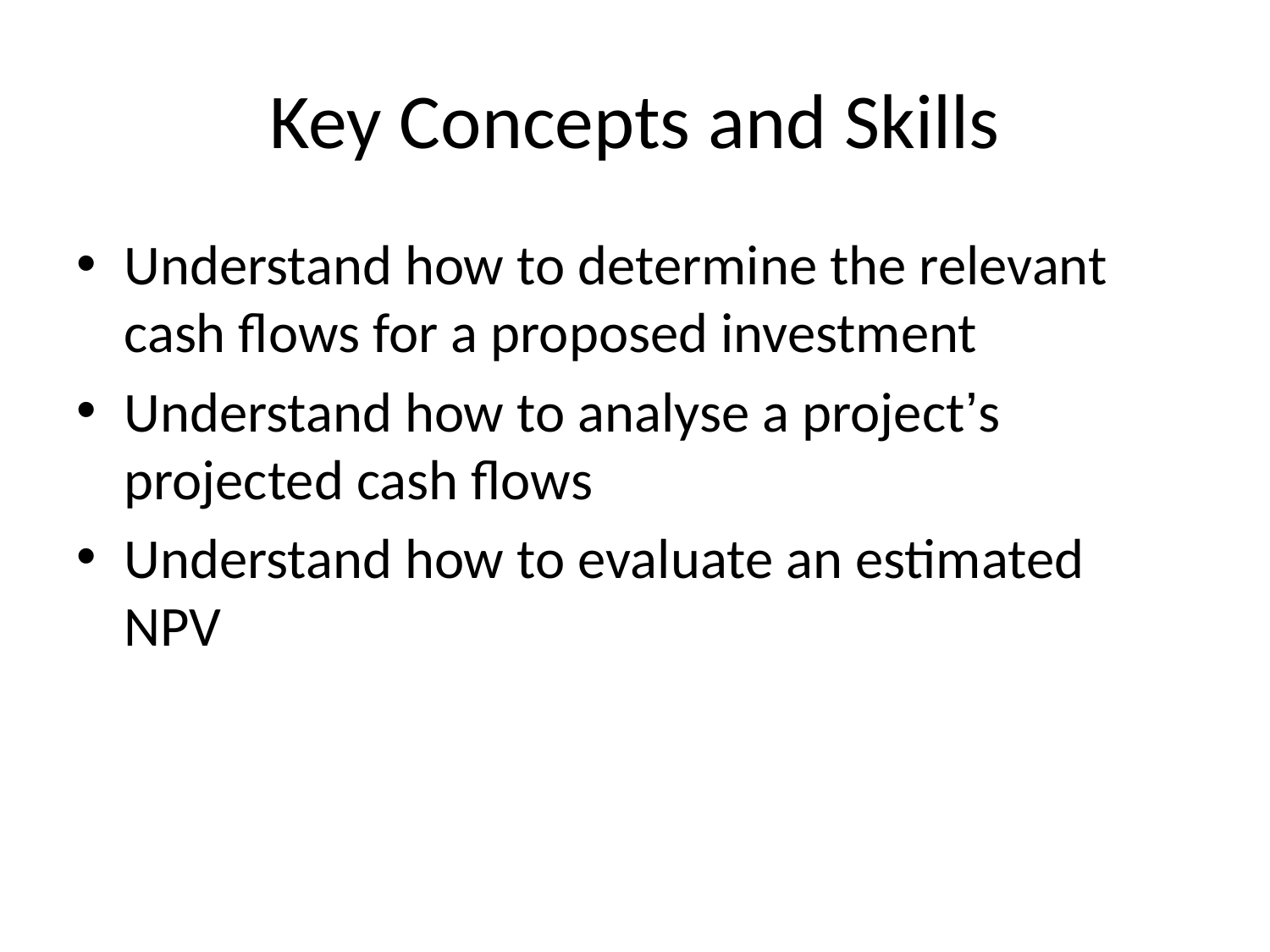

# Key Concepts and Skills
Understand how to determine the relevant cash flows for a proposed investment
Understand how to analyse a project’s projected cash flows
Understand how to evaluate an estimated NPV